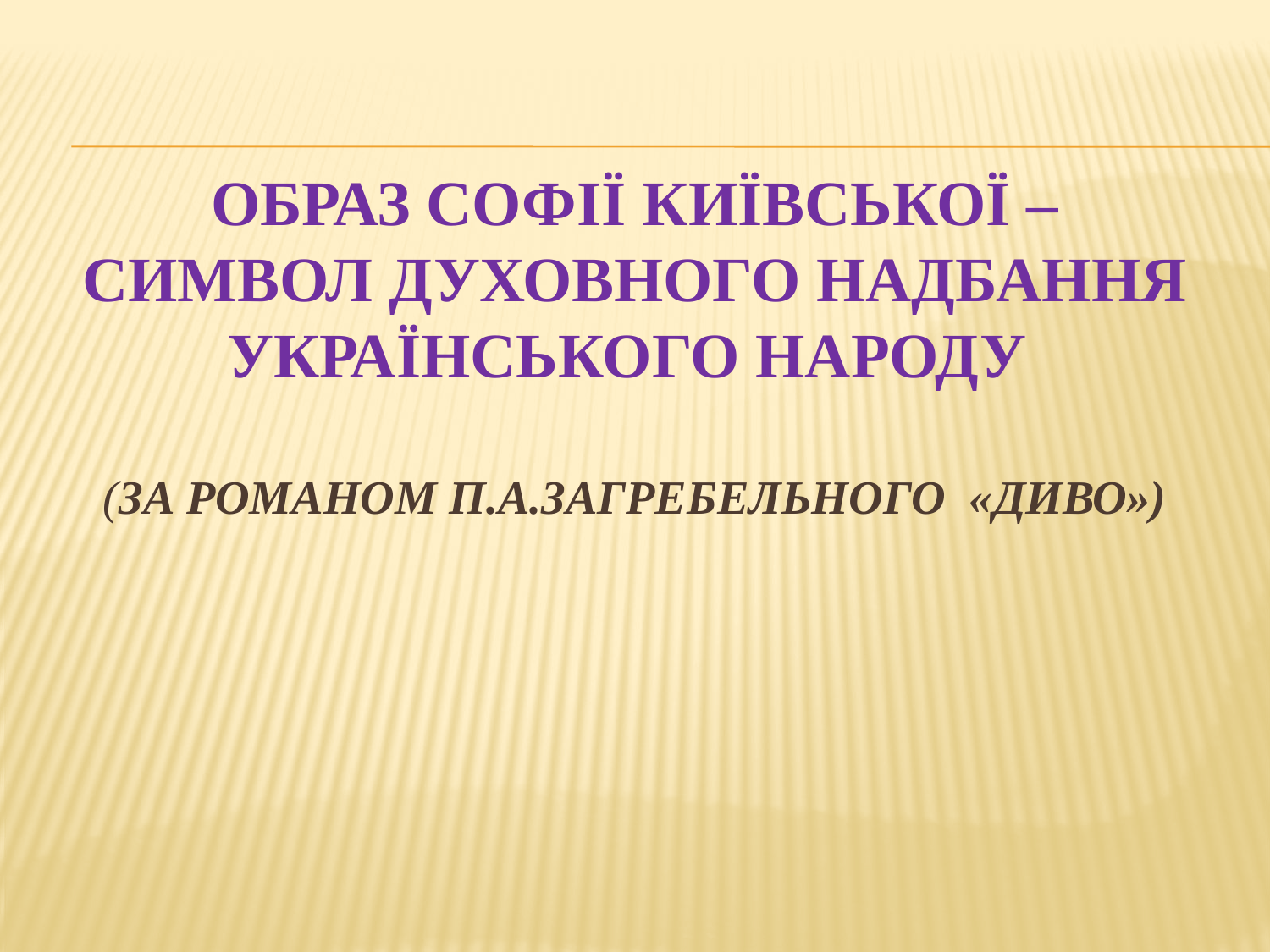

# Образ Софії Київської – символ духовного надбання українського народу (за романом П.А.Загребельного  «Диво»)